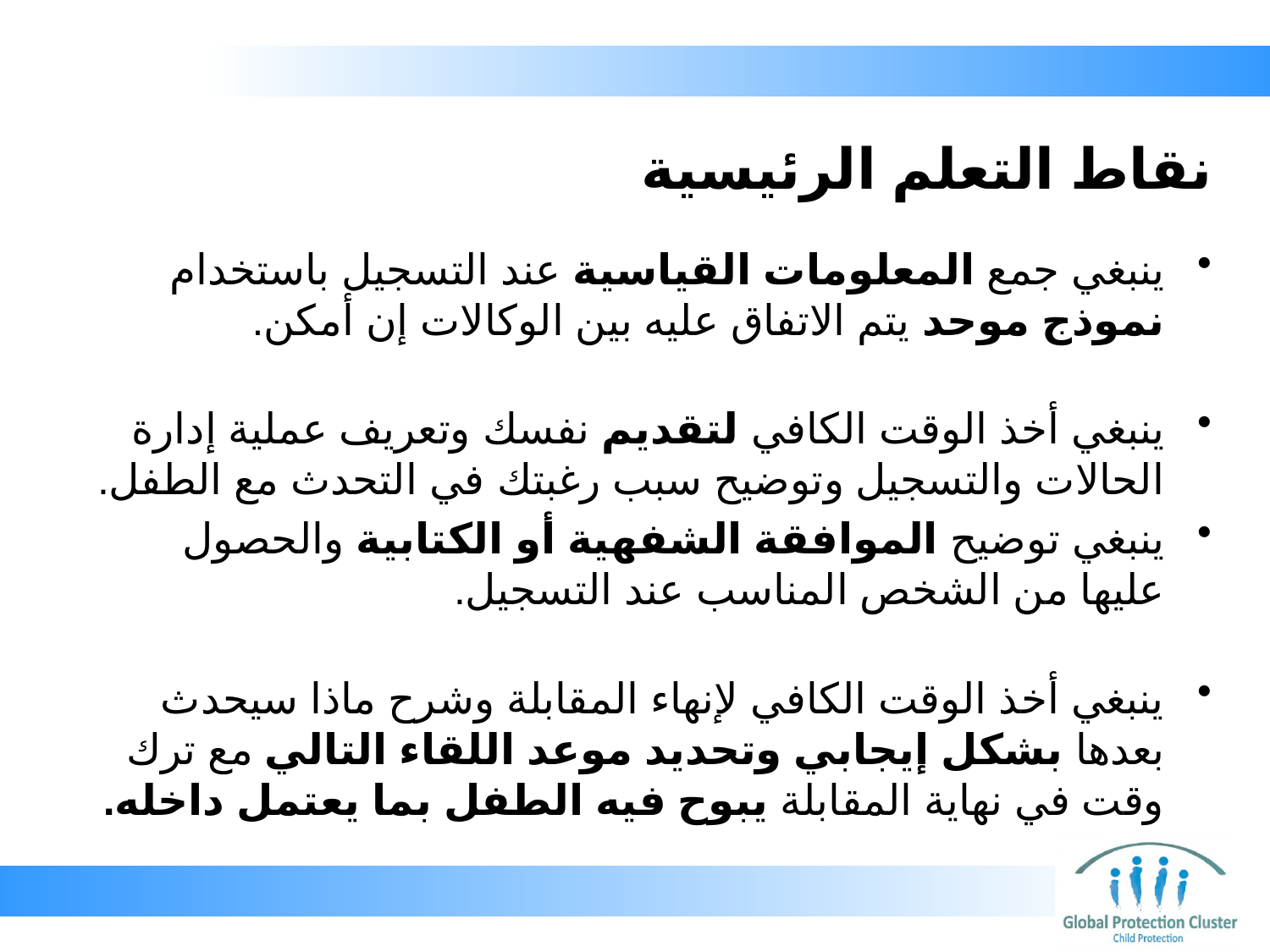

# نقاط التعلم الرئيسية
ينبغي جمع المعلومات القياسية عند التسجيل باستخدام نموذج موحد يتم الاتفاق عليه بين الوكالات إن أمكن.

ينبغي أخذ الوقت الكافي لتقديم نفسك وتعريف عملية إدارة الحالات والتسجيل وتوضيح سبب رغبتك في التحدث مع الطفل.
ينبغي توضيح الموافقة الشفهية أو الكتابية والحصول عليها من الشخص المناسب عند التسجيل.

ينبغي أخذ الوقت الكافي لإنهاء المقابلة وشرح ماذا سيحدث بعدها بشكل إيجابي وتحديد موعد اللقاء التالي مع ترك وقت في نهاية المقابلة يبوح فيه الطفل بما يعتمل داخله.